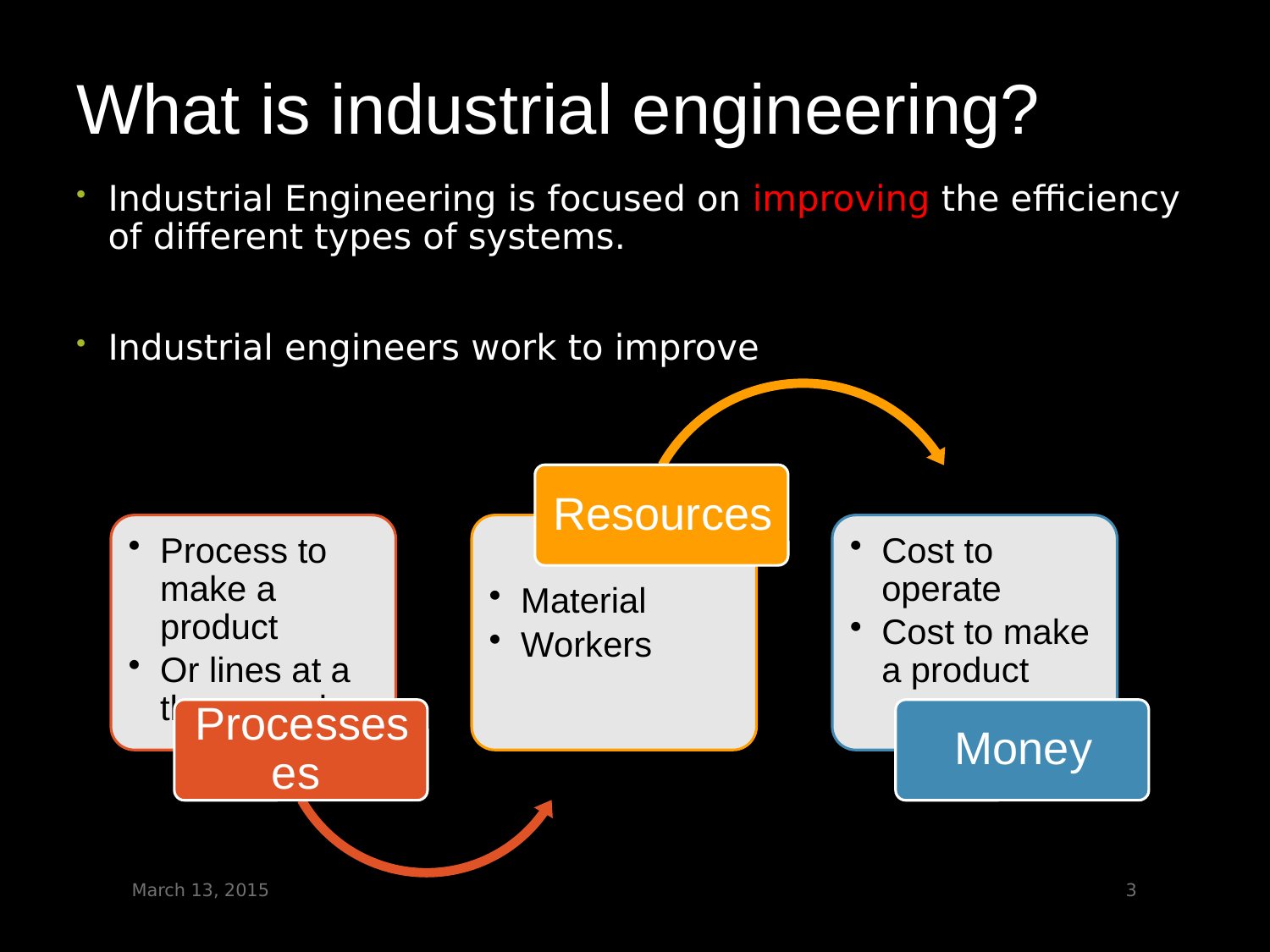

# What is industrial engineering?
Industrial Engineering is focused on improving the efficiency of different types of systems.

Industrial engineers work to improve

Process to make a product
Or lines at a theme park
Processeses
Material
Workers

Resources
Cost to operate
Cost to make a product
Money
March 13, 2015
3